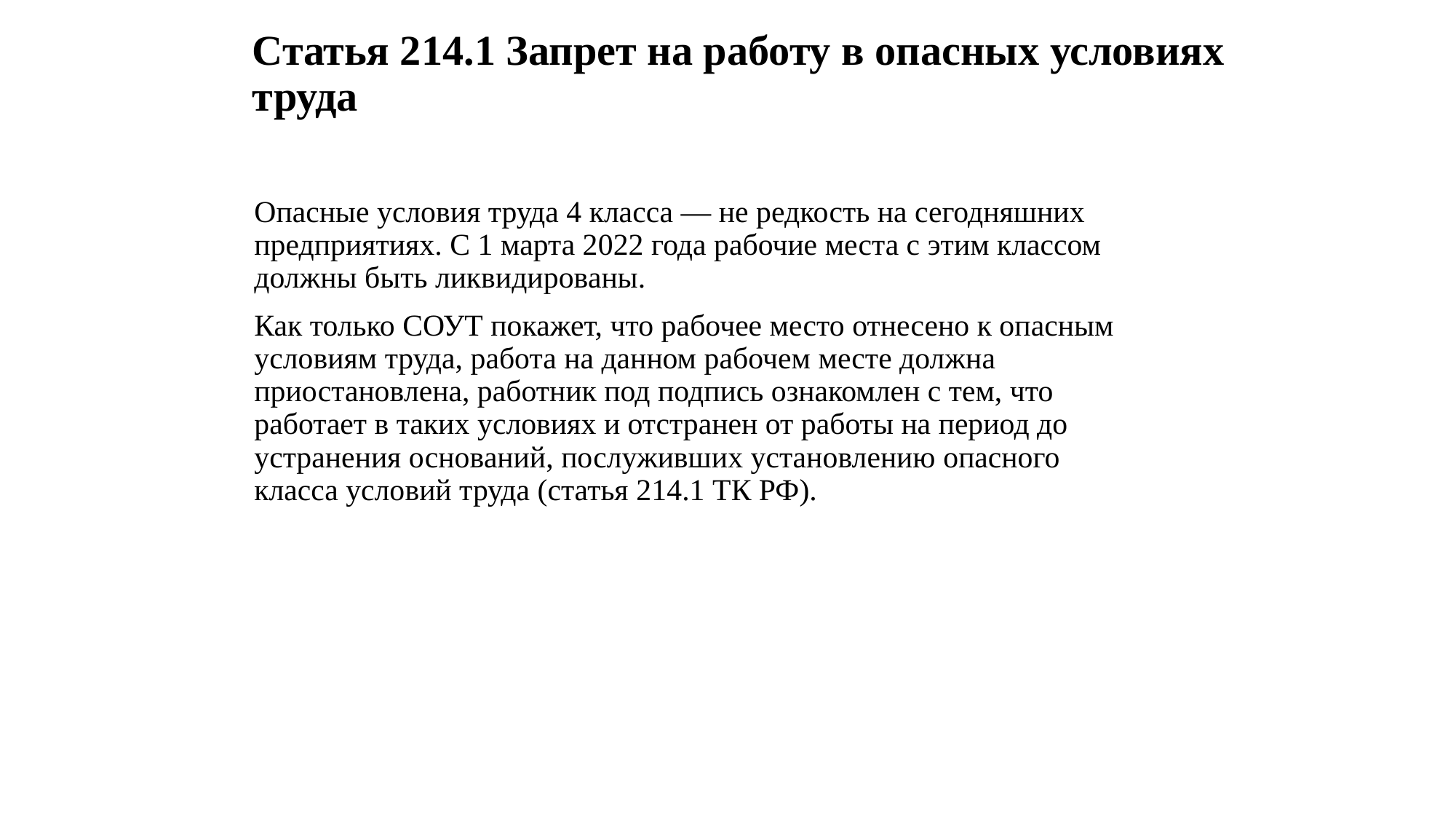

# Статья 214.1 Запрет на работу в опасных условиях труда

Опасные условия труда 4 класса — не редкость на сегодняшних предприятиях. С 1 марта 2022 года рабочие места с этим классом должны быть ликвидированы.
Как только СОУТ покажет, что рабочее место отнесено к опасным условиям труда, работа на данном рабочем месте должна приостановлена, работник под подпись ознакомлен с тем, что работает в таких условиях и отстранен от работы на период до устранения оснований, послуживших установлению опасного класса условий труда (статья 214.1 ТК РФ).